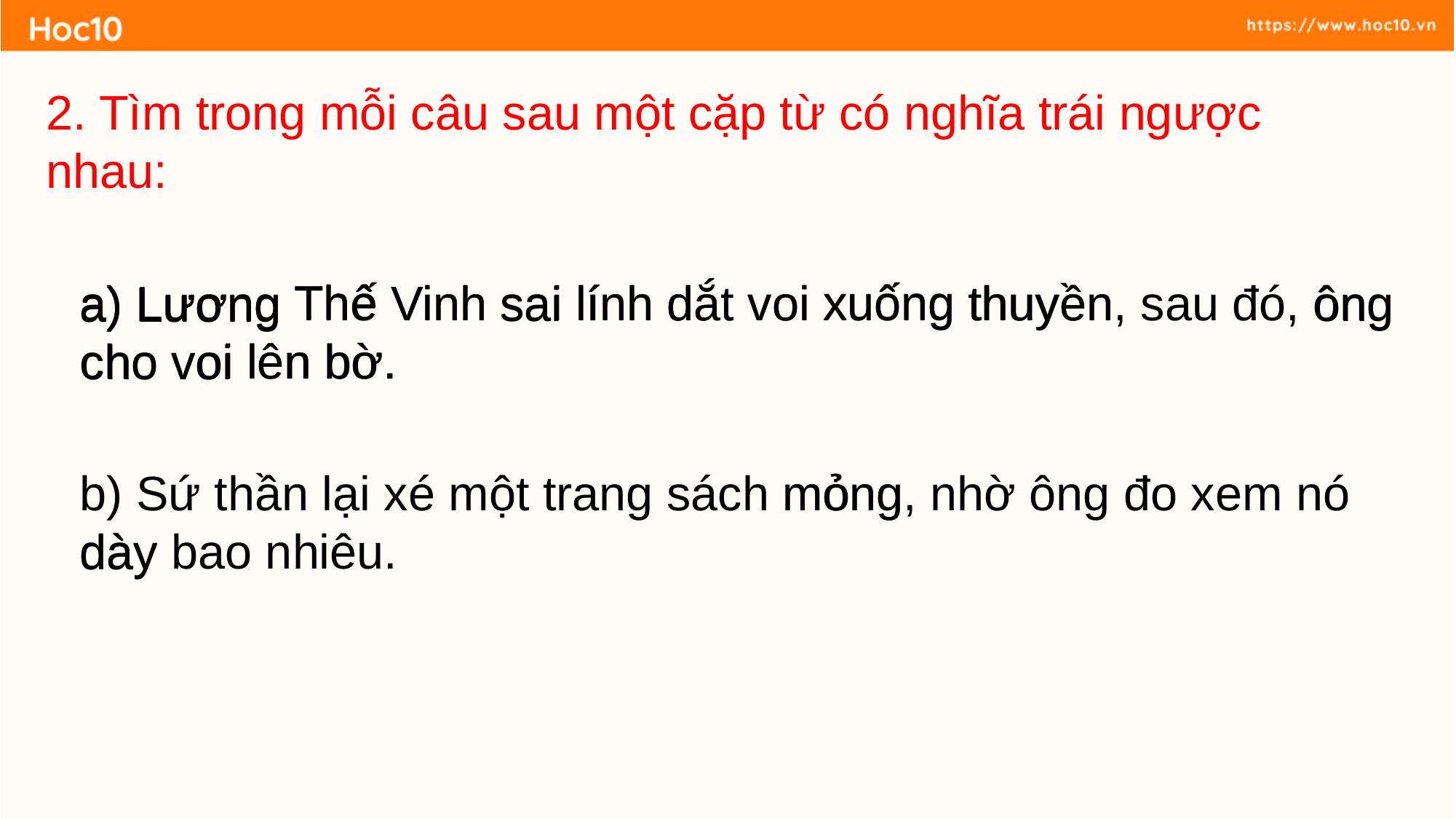

2. Tìm trong mỗi câu sau một cặp từ có nghĩa trái ngược nhau:
Thế
xuống
a) Lương Thế Vinh sai lính dắt voi xuống thuyền, sau đó, ông cho voi lên bờ.
Vinh
thuyền
voi
lính
dắt
Lương
sai
ông
a) Lương
lên
bờ.
cho
voi
mỏng
b) Sứ thần lại xé một trang sách mỏng, nhờ ông đo xem nó dày bao nhiêu.
dày